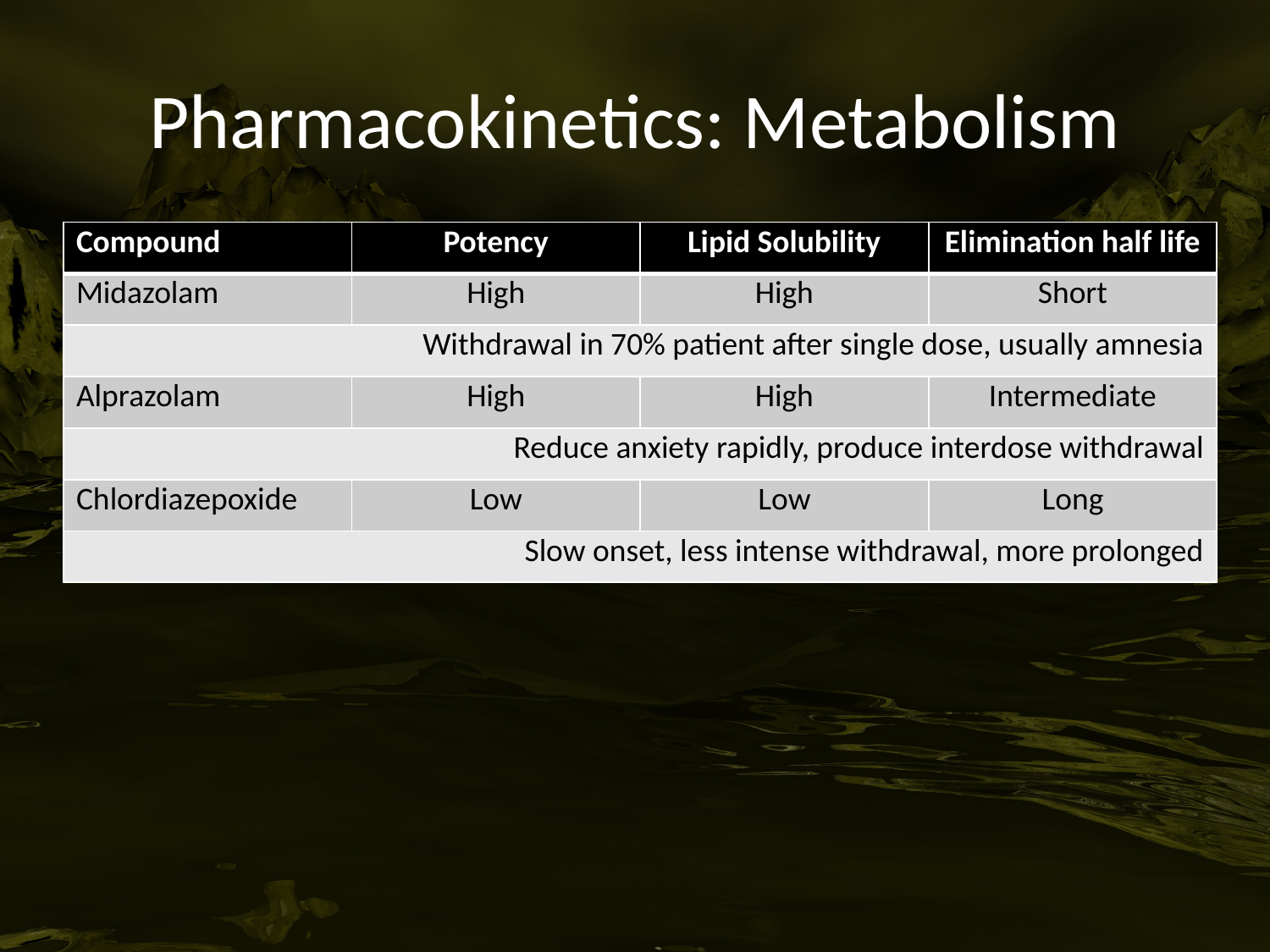

# Pharmacokinetics: Metabolism
| Compound | Potency | Lipid Solubility | Elimination half life |
| --- | --- | --- | --- |
| Midazolam | High | High | Short |
| Withdrawal in 70% patient after single dose, usually amnesia |  |  |  |
| Alprazolam | High | High | Intermediate |
| Reduce anxiety rapidly, produce interdose withdrawal |  |  |  |
| Chlordiazepoxide | Low | Low | Long |
| Slow onset, less intense withdrawal, more prolonged |  |  |  |